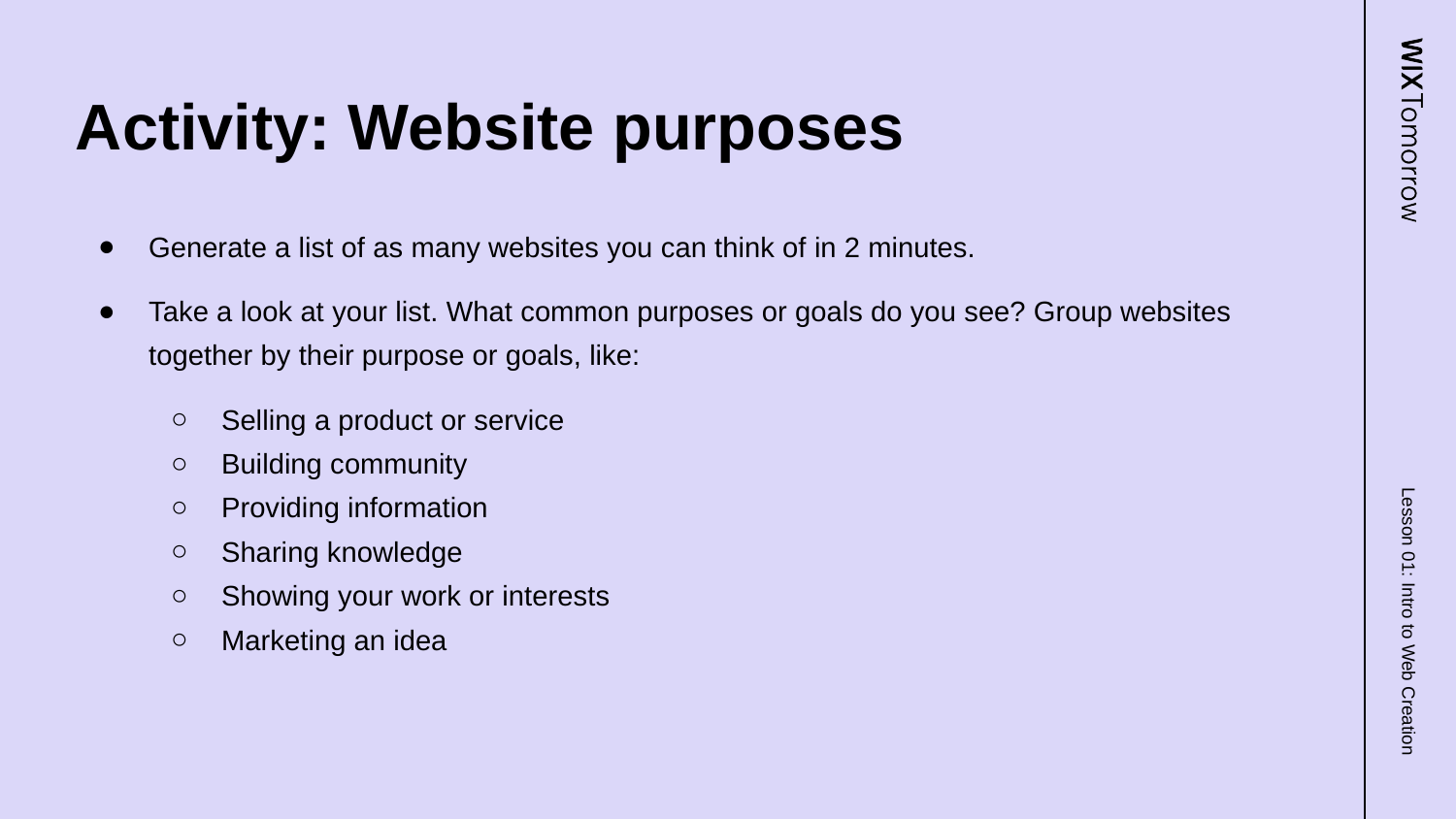

Activity: Website purposes
Generate a list of as many websites you can think of in 2 minutes.
Take a look at your list. What common purposes or goals do you see? Group websites together by their purpose or goals, like:
Selling a product or service
Building community
Providing information
Sharing knowledge
Showing your work or interests
Marketing an idea